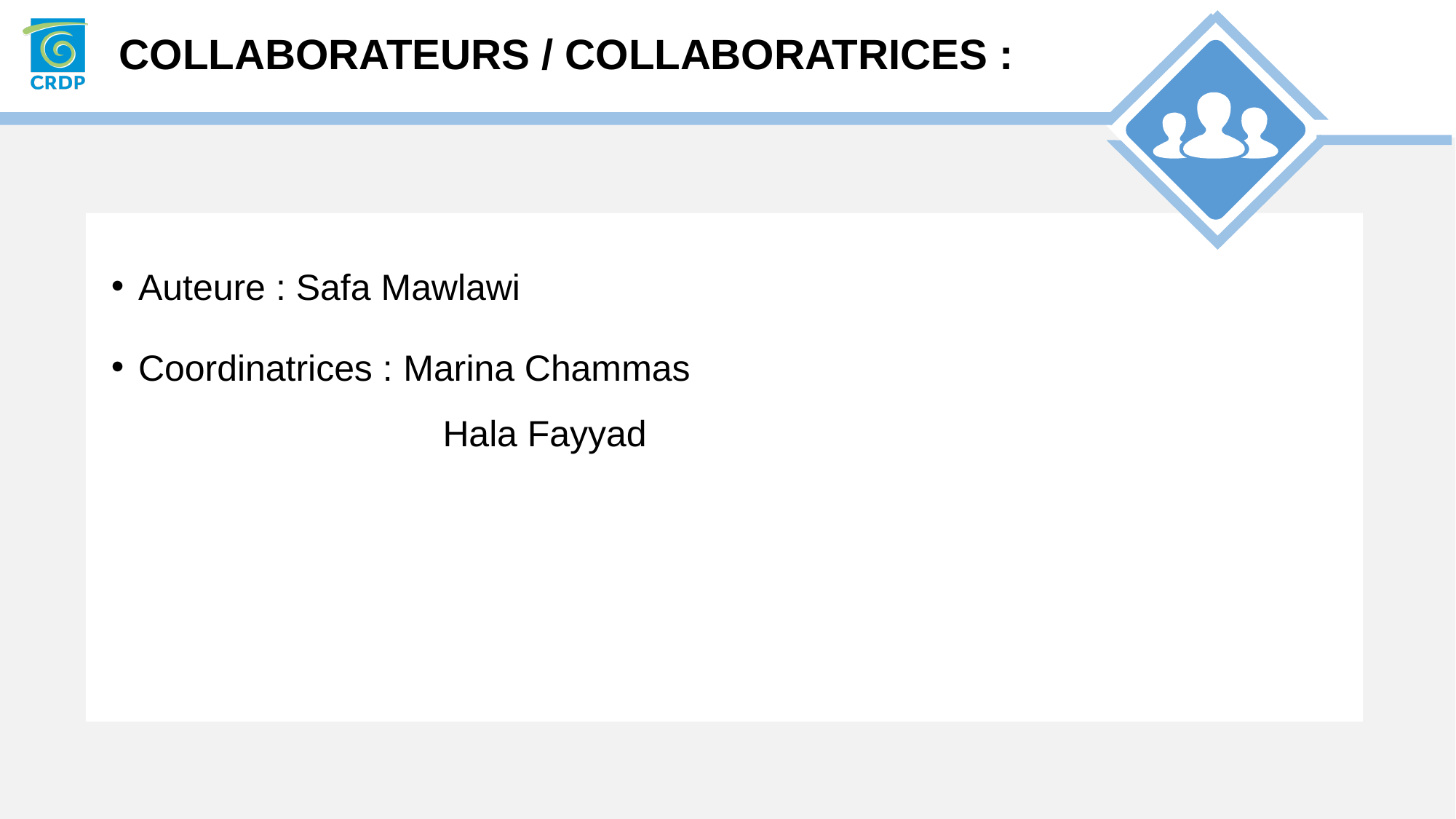

Auteure : Safa Mawlawi
Coordinatrices : Marina Chammas
                              Hala Fayyad